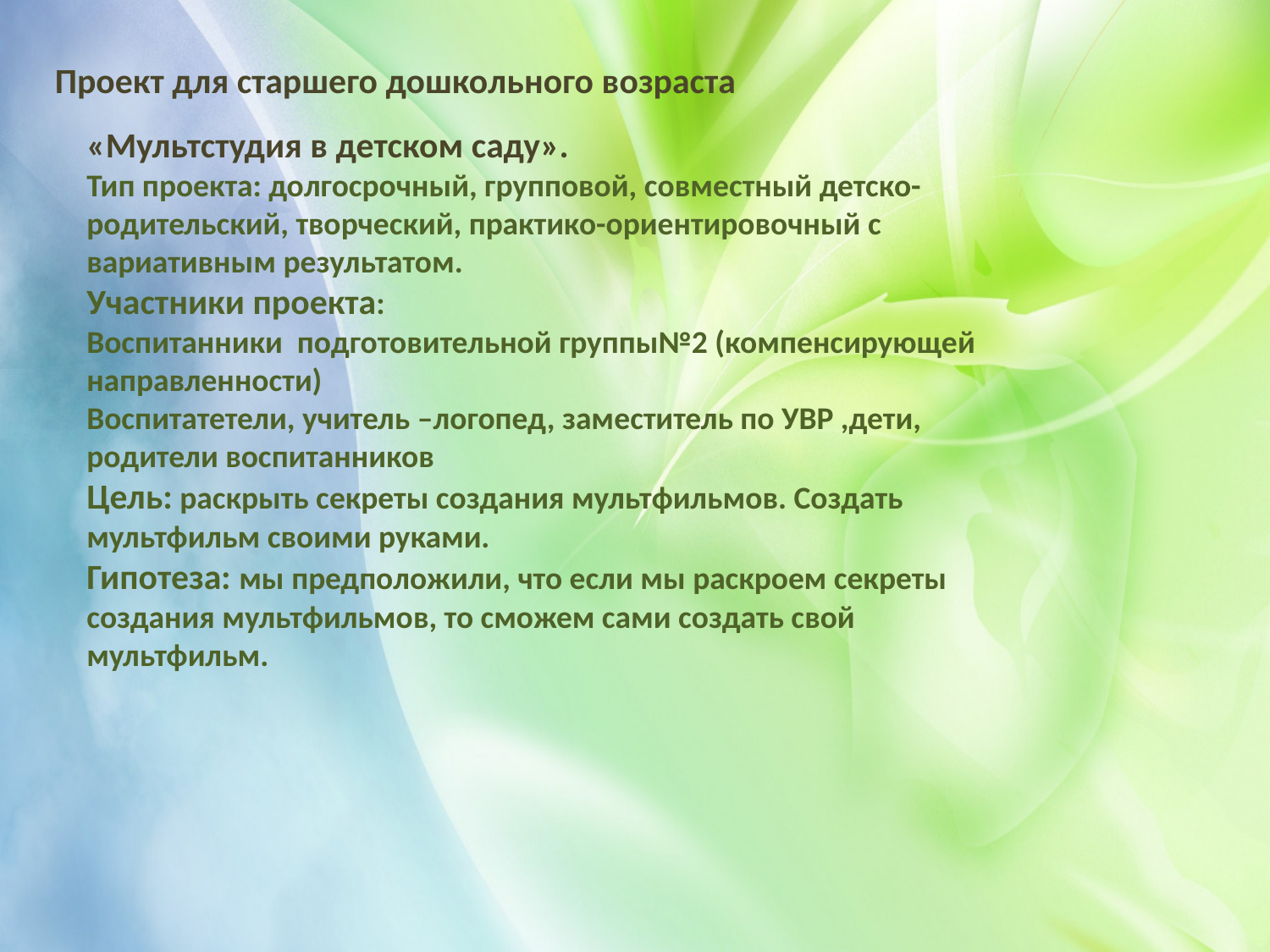

Проект для старшего дошкольного возраста
«Мультстудия в детском саду».
Тип проекта: долгосрочный, групповой, совместный детско-родительский, творческий, практико-ориентировочный с вариативным результатом.
Участники проекта:
Воспитанники  подготовительной группы№2 (компенсирующей направленности)
Воспитатетели, учитель –логопед, заместитель по УВР ,дети, родители воспитанников
Цель: раскрыть секреты создания мультфильмов. Создать мультфильм своими руками.
Гипотеза: мы предположили, что если мы раскроем секреты создания мультфильмов, то сможем сами создать свой мультфильм.